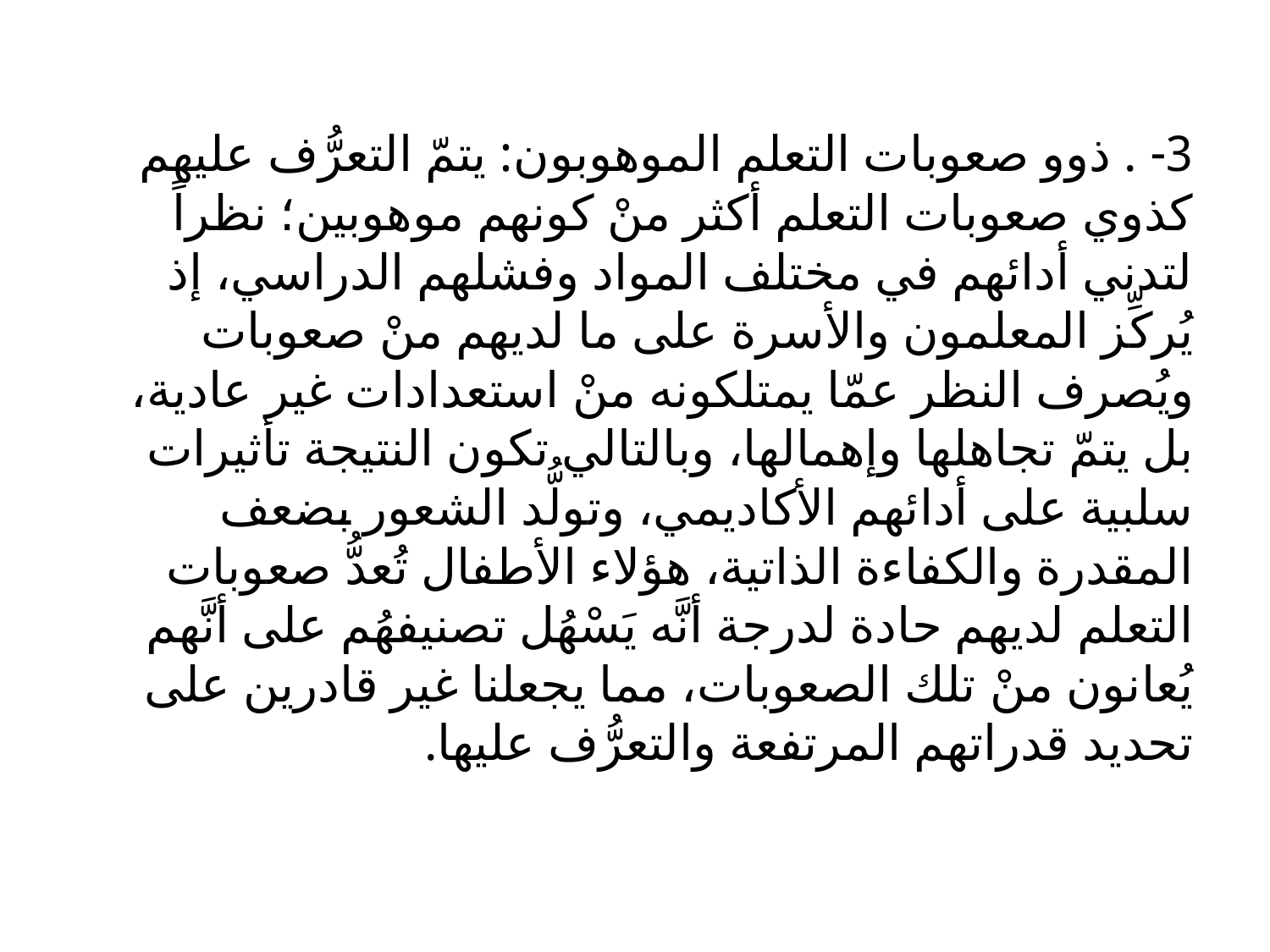

3- . ذوو صعوبات التعلم الموهوبون: يتمّ التعرُّف عليهم كذوي صعوبات التعلم أكثر منْ كونهم موهوبين؛ نظراً لتدني أدائهم في مختلف المواد وفشلهم الدراسي، إذ يُركِّز المعلمون والأسرة على ما لديهم منْ صعوبات ويُصرف النظر عمّا يمتلكونه منْ استعدادات غير عادية، بل يتمّ تجاهلها وإهمالها، وبالتالي تكون النتيجة تأثيرات سلبية على أدائهم الأكاديمي، وتولُّد الشعور بضعف المقدرة والكفاءة الذاتية، هؤلاء الأطفال تُعدُّ صعوبات التعلم لديهم حادة لدرجة أنَّه يَسْهُل تصنيفهُم على أنَّهم يُعانون منْ تلك الصعوبات، مما يجعلنا غير قادرين على تحديد قدراتهم المرتفعة والتعرُّف عليها.